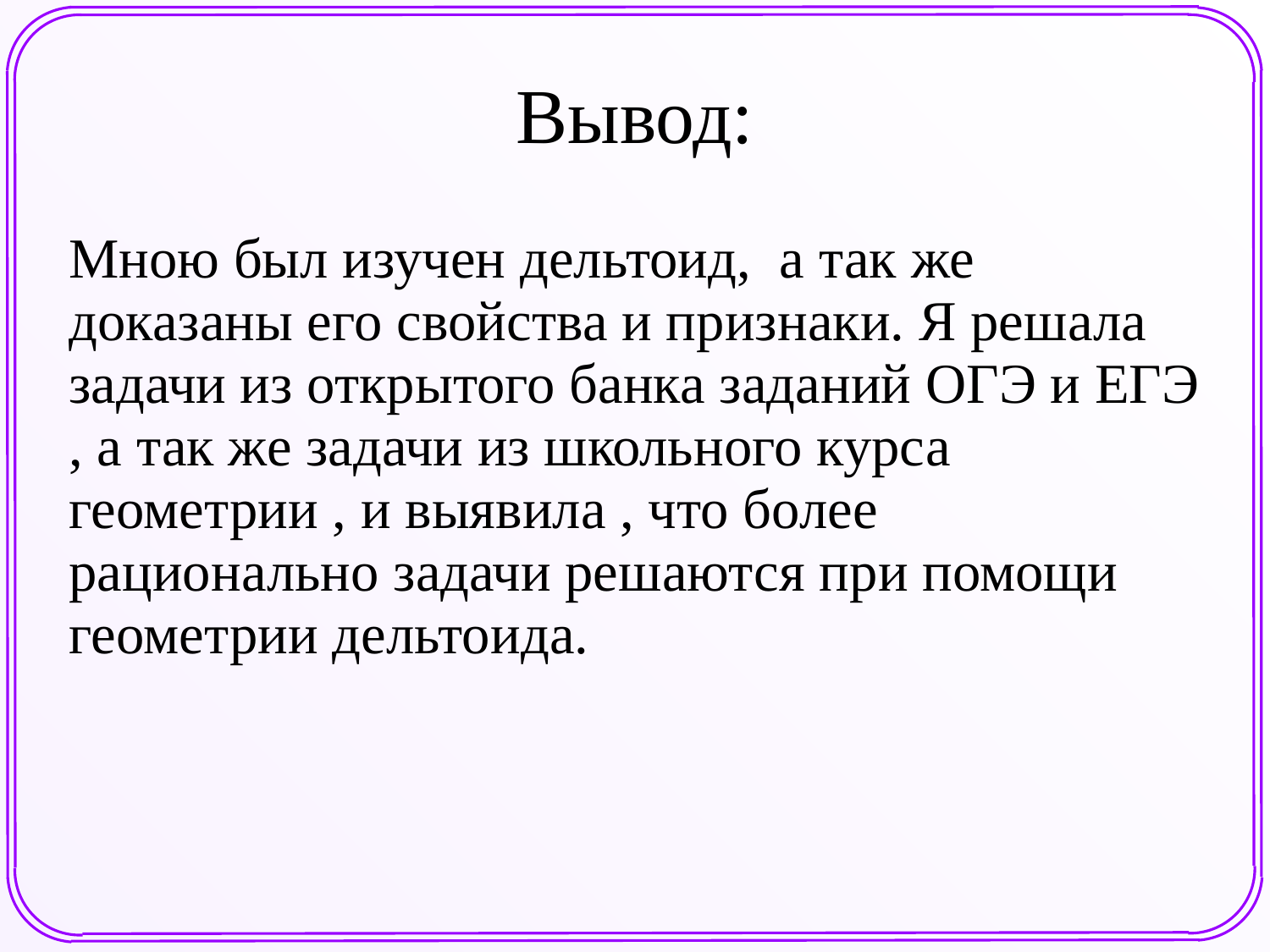

Вывод:
Мною был изучен дельтоид,  а так же доказаны его свойства и признаки. Я решала задачи из открытого банка заданий ОГЭ и ЕГЭ , а так же задачи из школьного курса геометрии , и выявила , что более рационально задачи решаются при помощи геометрии дельтоида.